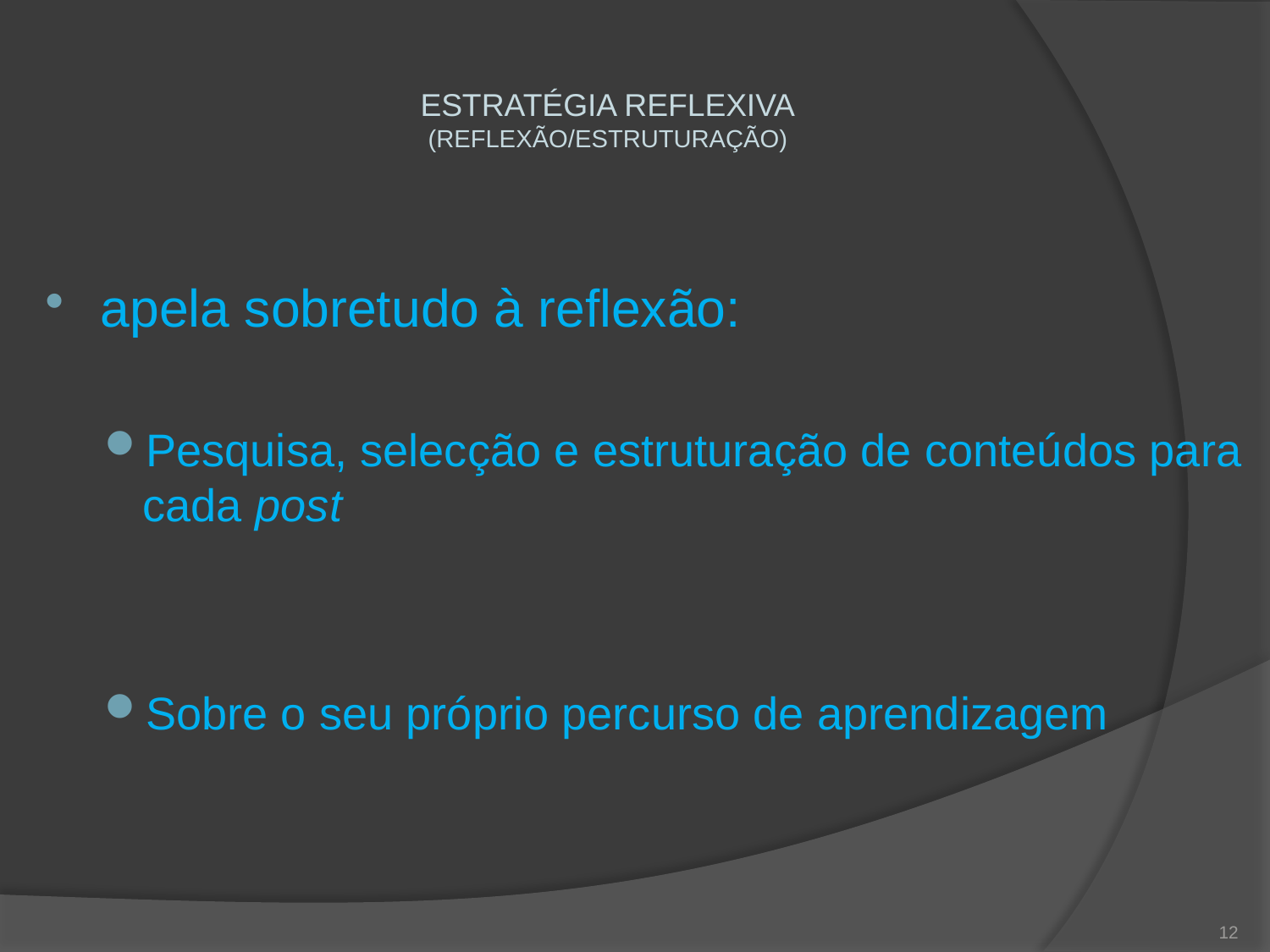

# ESTRATÉGIA REFLEXIVA (reflexão/estruturação)
apela sobretudo à reflexão:

Pesquisa, selecção e estruturação de conteúdos para cada post

Sobre o seu próprio percurso de aprendizagem

12